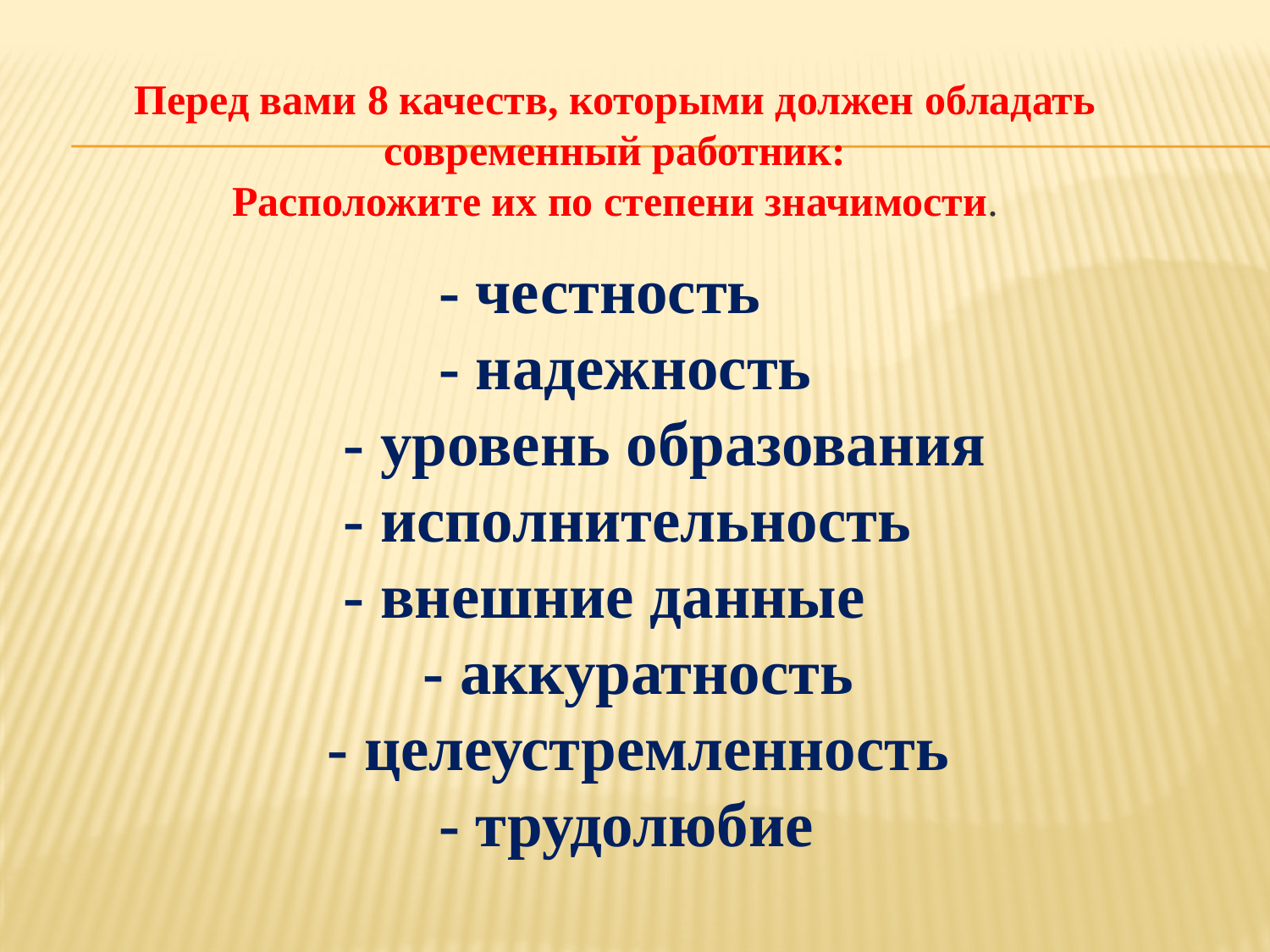

Перед вами 8 качеств, которыми должен обладать
 современный работник:
Расположите их по степени значимости.

                        - честность
                        - надежность
                  - уровень образования
                  - исполнительность
                  - внешние данные
                       - аккуратность
                 - целеустремленность
                        - трудолюбие